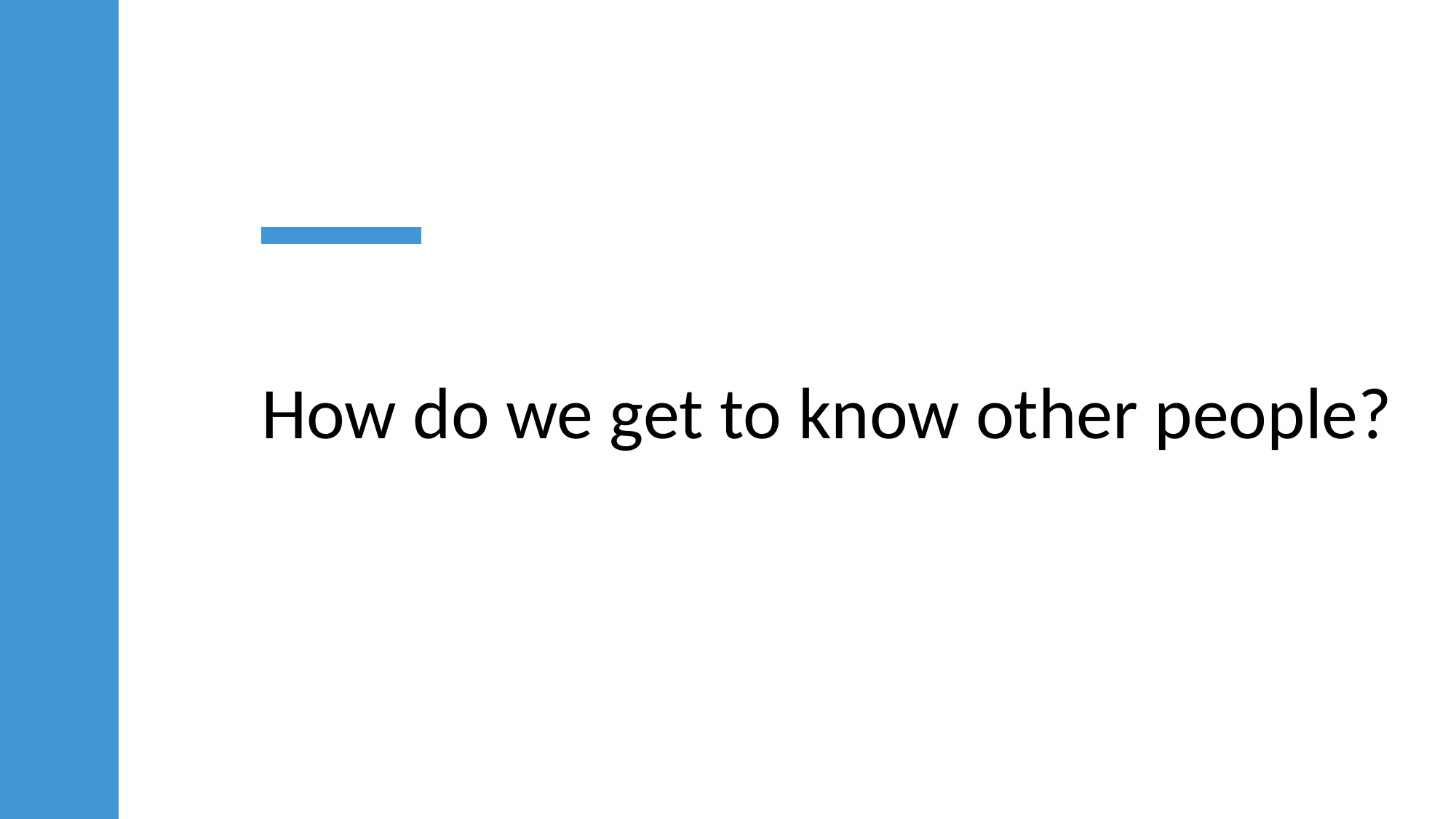

# How do we get to know other people?